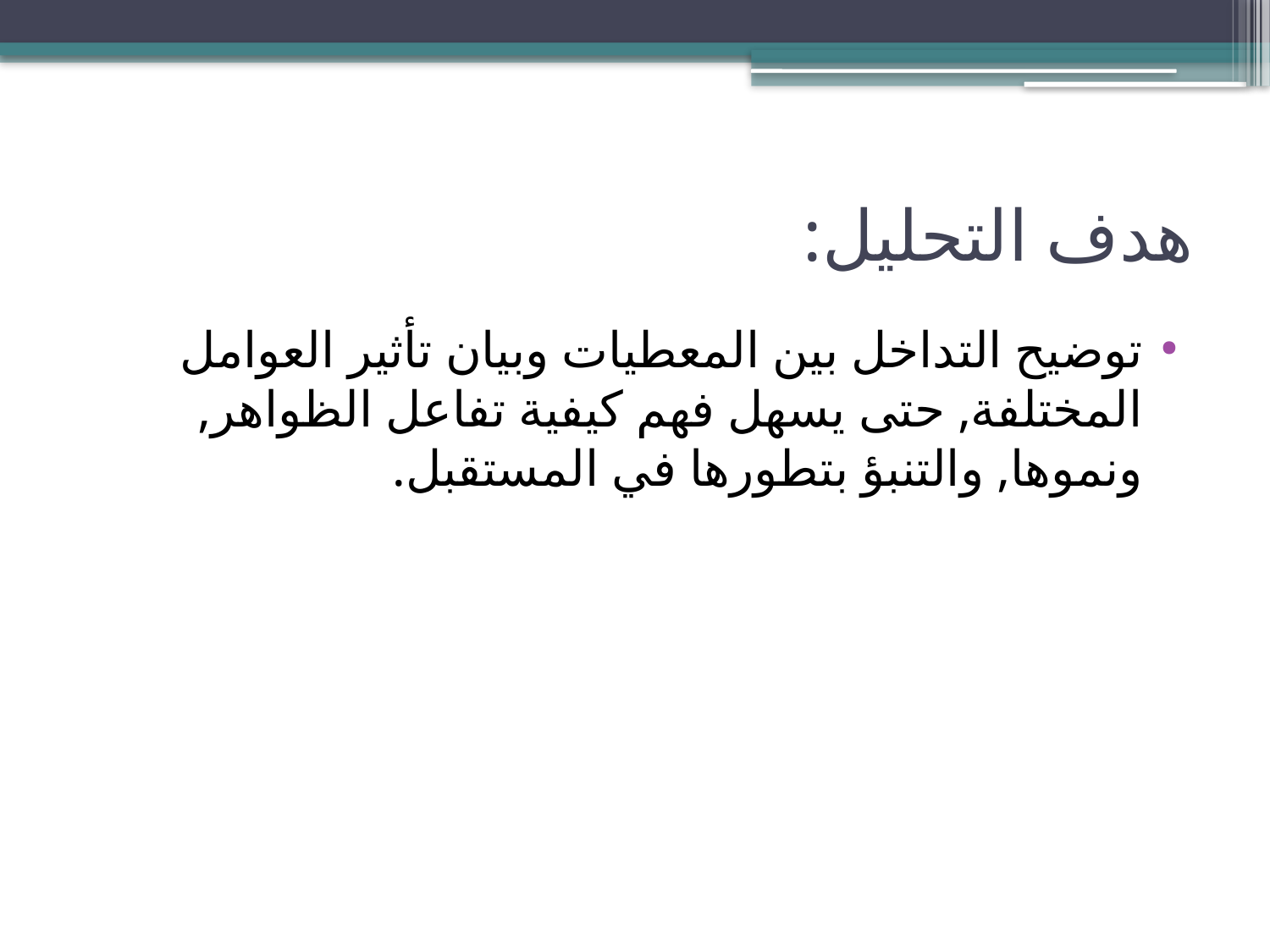

# هدف التحليل:
توضيح التداخل بين المعطيات وبيان تأثير العوامل المختلفة, حتى يسهل فهم كيفية تفاعل الظواهر, ونموها, والتنبؤ بتطورها في المستقبل.